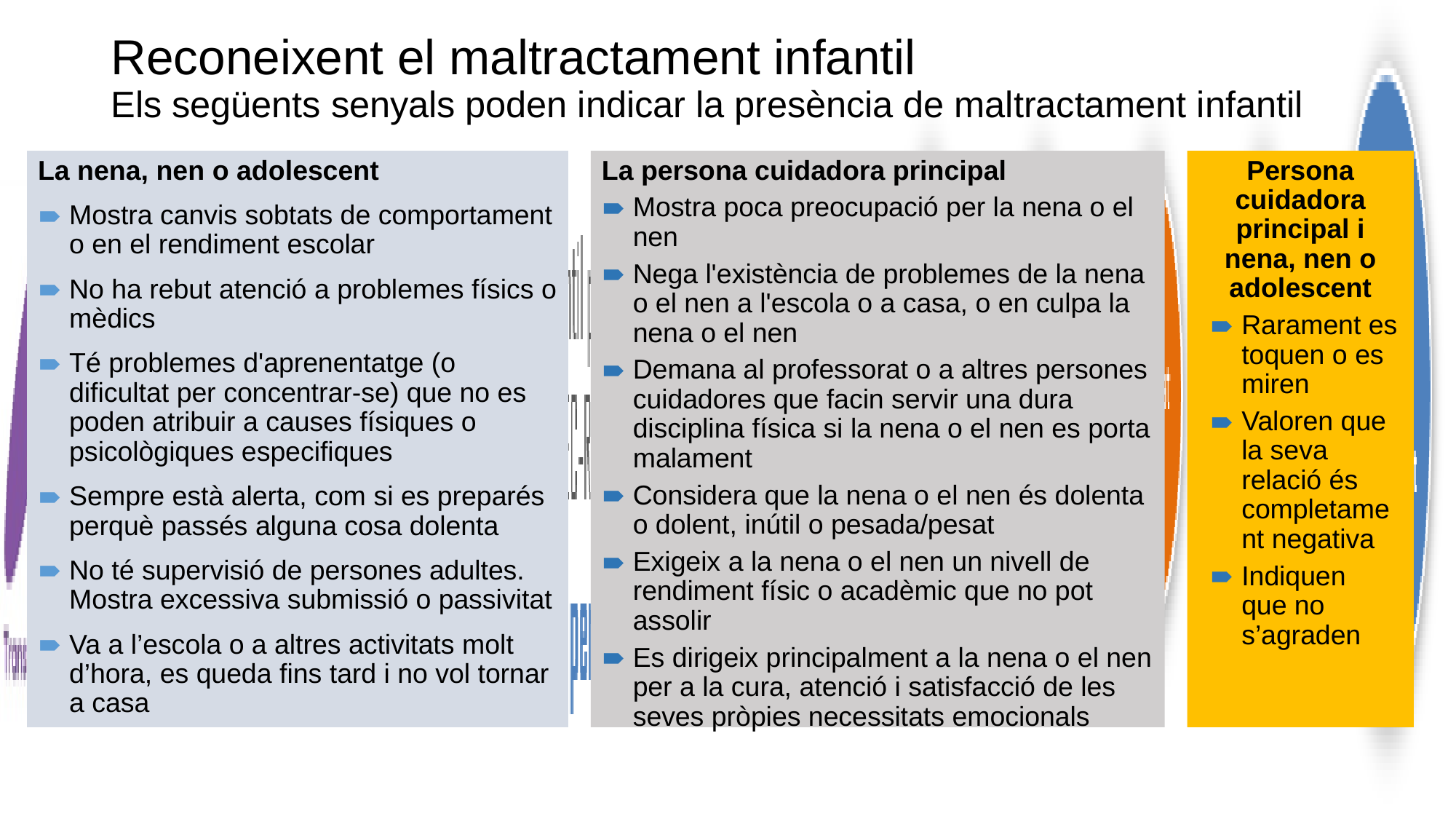

# Reconeixent el maltractament infantil Els següents senyals poden indicar la presència de maltractament infantil
La nena, nen o adolescent
Mostra canvis sobtats de comportament o en el rendiment escolar
No ha rebut atenció a problemes físics o mèdics
Té problemes d'aprenentatge (o dificultat per concentrar-se) que no es poden atribuir a causes físiques o psicològiques especifiques
Sempre està alerta, com si es preparés perquè passés alguna cosa dolenta
No té supervisió de persones adultes. Mostra excessiva submissió o passivitat
Va a l’escola o a altres activitats molt d’hora, es queda fins tard i no vol tornar a casa
La persona cuidadora principal
Mostra poca preocupació per la nena o el nen
Nega l'existència de problemes de la nena o el nen a l'escola o a casa, o en culpa la nena o el nen
Demana al professorat o a altres persones cuidadores que facin servir una dura disciplina física si la nena o el nen es porta malament
Considera que la nena o el nen és dolenta o dolent, inútil o pesada/pesat
Exigeix ​​a la nena o el nen un nivell de rendiment físic o acadèmic que no pot assolir
Es dirigeix ​​principalment a la nena o el nen per a la cura, atenció i satisfacció de les seves pròpies necessitats emocionals
Persona cuidadora principal i nena, nen o adolescent
Rarament es toquen o es miren
Valoren que la seva relació és completament negativa
Indiquen  que no s’agraden